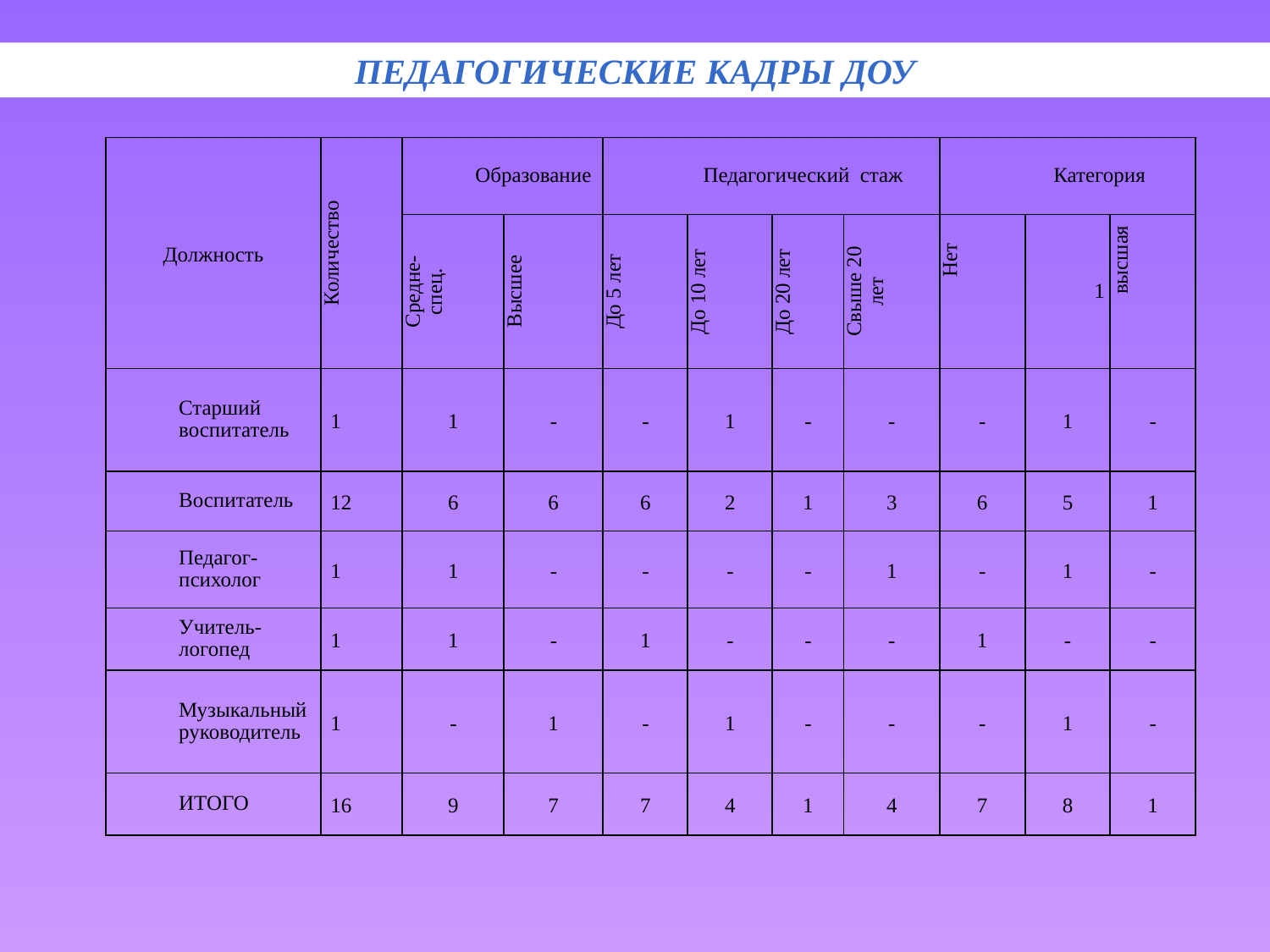

Педагогические кадры ДОУ
| Должность | Количество | Образование |  | Педагогический стаж |  |  |  | Категория |  |  |
| --- | --- | --- | --- | --- | --- | --- | --- | --- | --- | --- |
|  |  | Средне-спец. | Высшее | До 5 лет | До 10 лет | До 20 лет | Свыше 20 лет | Нет | 1 | высшая |
| Старший воспитатель | 1 | 1 | - | - | 1 | - | - | - | 1 | - |
| Воспитатель | 12 | 6 | 6 | 6 | 2 | 1 | 3 | 6 | 5 | 1 |
| Педагог-психолог | 1 | 1 | - | - | - | - | 1 | - | 1 | - |
| Учитель-логопед | 1 | 1 | - | 1 | - | - | - | 1 | - | - |
| Музыкальный руководитель | 1 | - | 1 | - | 1 | - | - | - | 1 | - |
| ИТОГО | 16 | 9 | 7 | 7 | 4 | 1 | 4 | 7 | 8 | 1 |